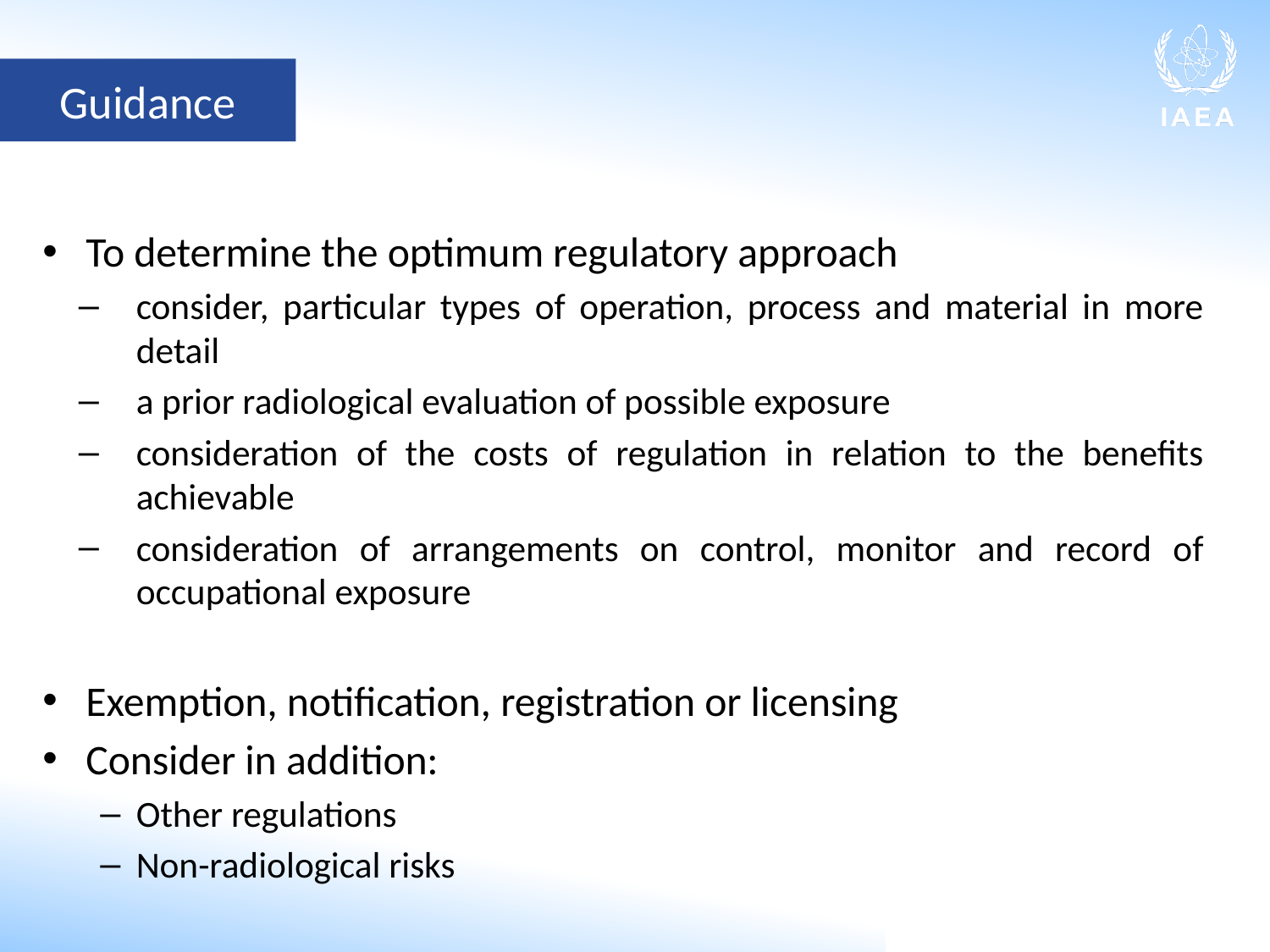

Guidance
To determine the optimum regulatory approach
consider, particular types of operation, process and material in more detail
a prior radiological evaluation of possible exposure
consideration of the costs of regulation in relation to the benefits achievable
consideration of arrangements on control, monitor and record of occupational exposure

Exemption, notification, registration or licensing
Consider in addition:
Other regulations
Non-radiological risks